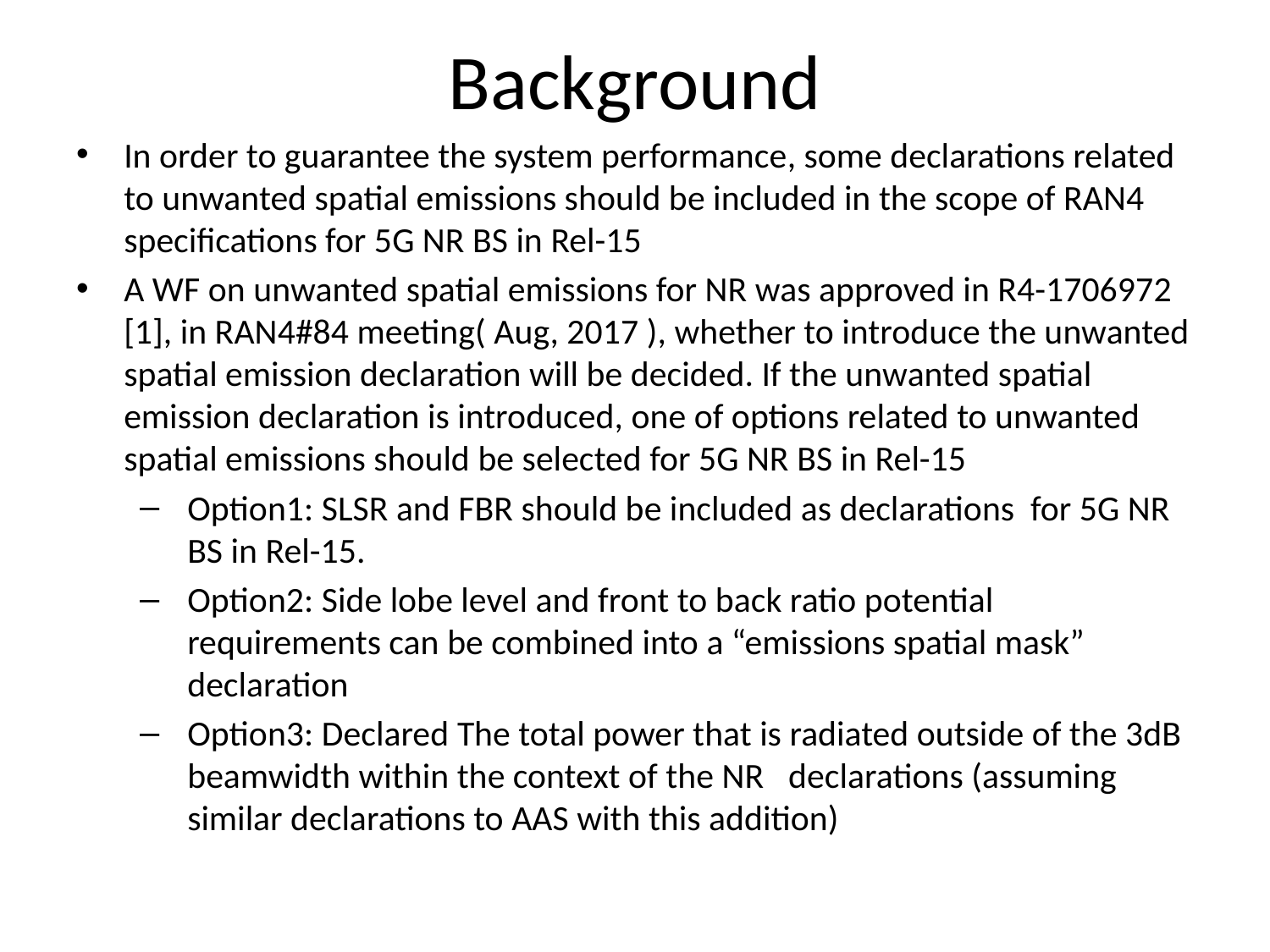

# Background
In order to guarantee the system performance, some declarations related to unwanted spatial emissions should be included in the scope of RAN4 specifications for 5G NR BS in Rel-15
A WF on unwanted spatial emissions for NR was approved in R4-1706972 [1], in RAN4#84 meeting( Aug, 2017 ), whether to introduce the unwanted spatial emission declaration will be decided. If the unwanted spatial emission declaration is introduced, one of options related to unwanted spatial emissions should be selected for 5G NR BS in Rel-15
Option1: SLSR and FBR should be included as declarations  for 5G NR BS in Rel-15.
Option2: Side lobe level and front to back ratio potential requirements can be combined into a “emissions spatial mask” declaration
Option3: Declared The total power that is radiated outside of the 3dB beamwidth within the context of the NR   declarations (assuming similar declarations to AAS with this addition)